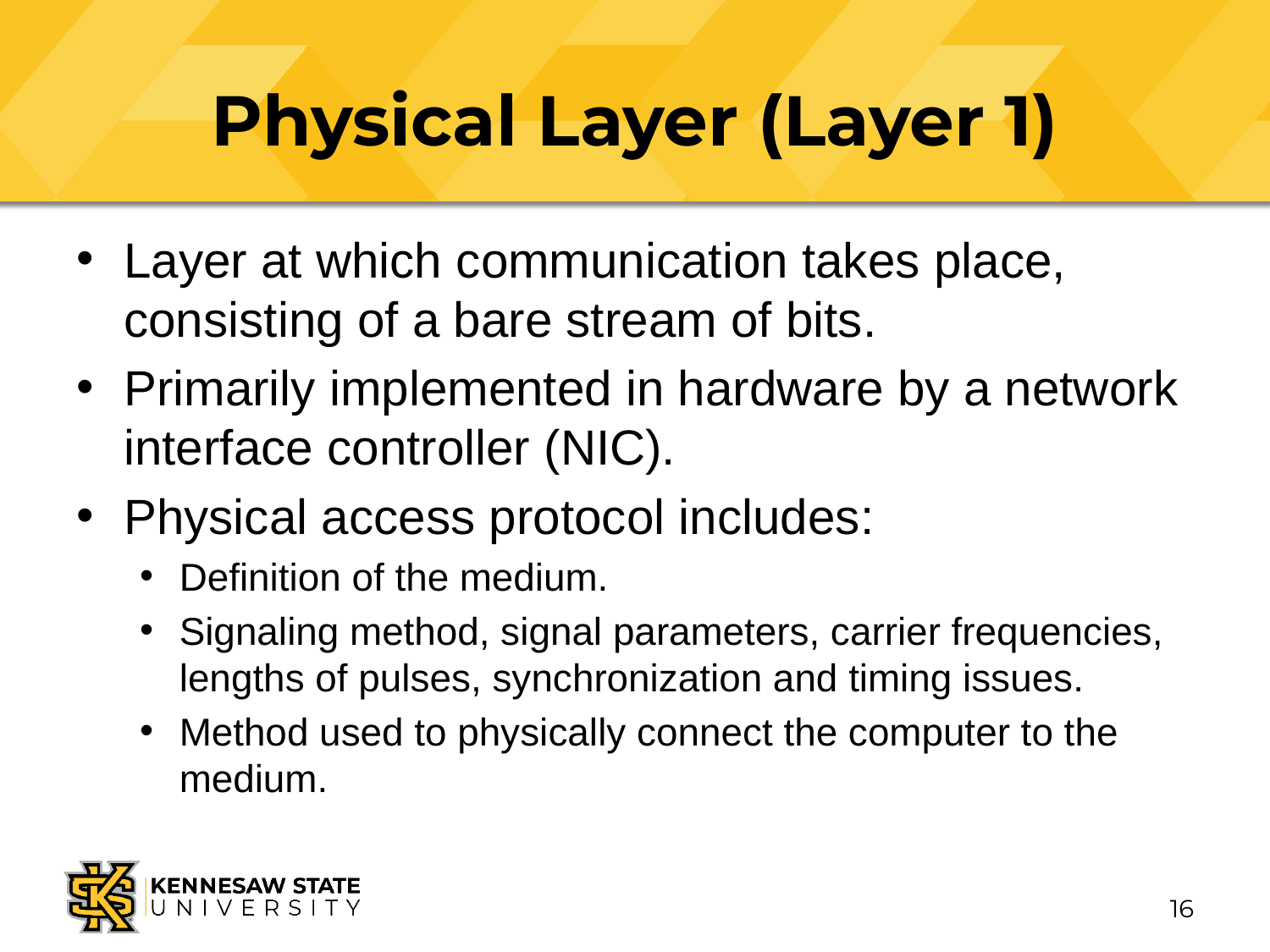

# Physical Layer (Layer 1)
Layer at which communication takes place, consisting of a bare stream of bits.
Primarily implemented in hardware by a network interface controller (NIC).
Physical access protocol includes:
Definition of the medium.
Signaling method, signal parameters, carrier frequencies, lengths of pulses, synchronization and timing issues.
Method used to physically connect the computer to the medium.
16